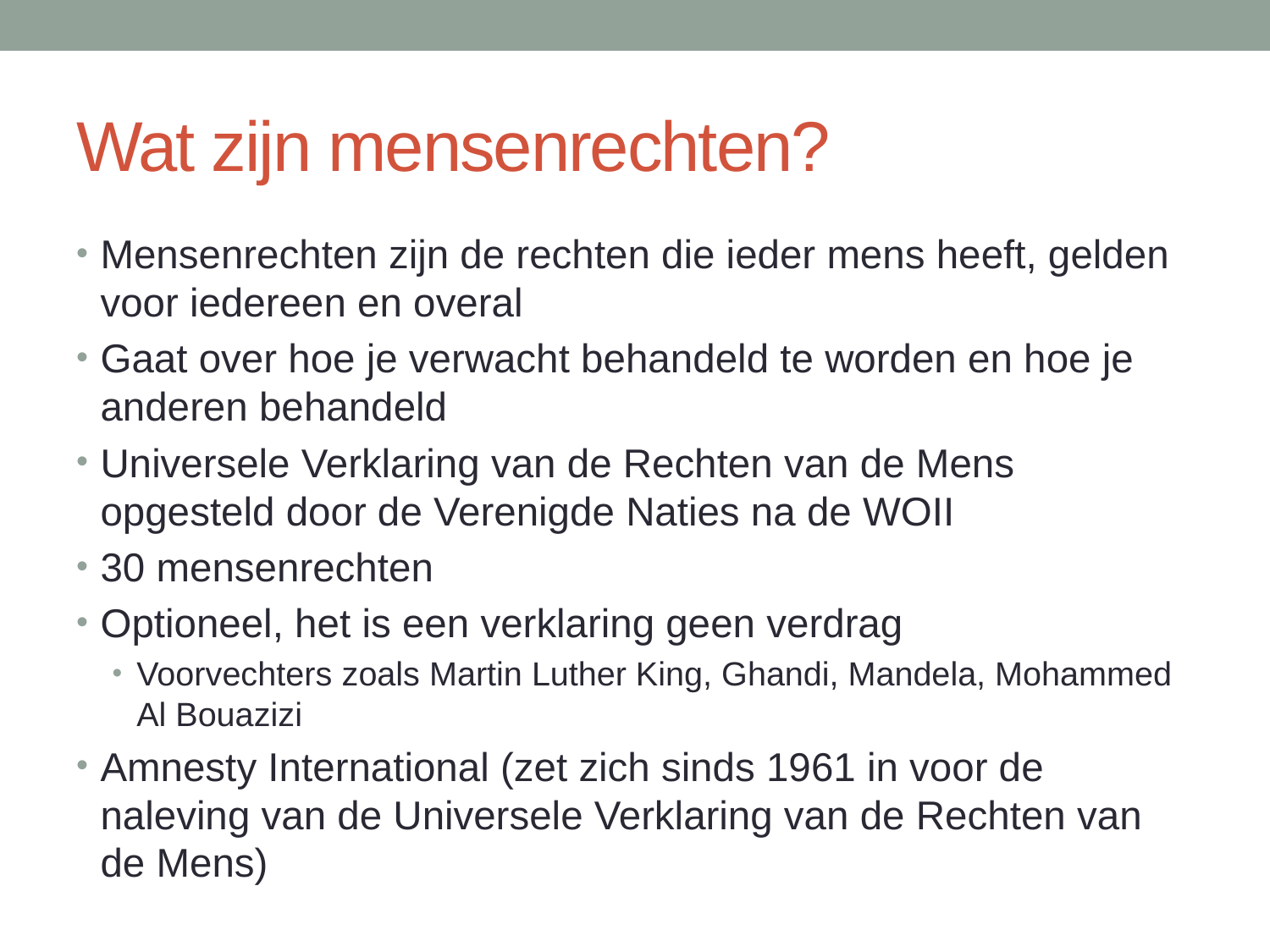

# Wat zijn mensenrechten?
Mensenrechten zijn de rechten die ieder mens heeft, gelden voor iedereen en overal
Gaat over hoe je verwacht behandeld te worden en hoe je anderen behandeld
Universele Verklaring van de Rechten van de Mens opgesteld door de Verenigde Naties na de WOII
30 mensenrechten
Optioneel, het is een verklaring geen verdrag
Voorvechters zoals Martin Luther King, Ghandi, Mandela, Mohammed Al Bouazizi
Amnesty International (zet zich sinds 1961 in voor de naleving van de Universele Verklaring van de Rechten van de Mens)